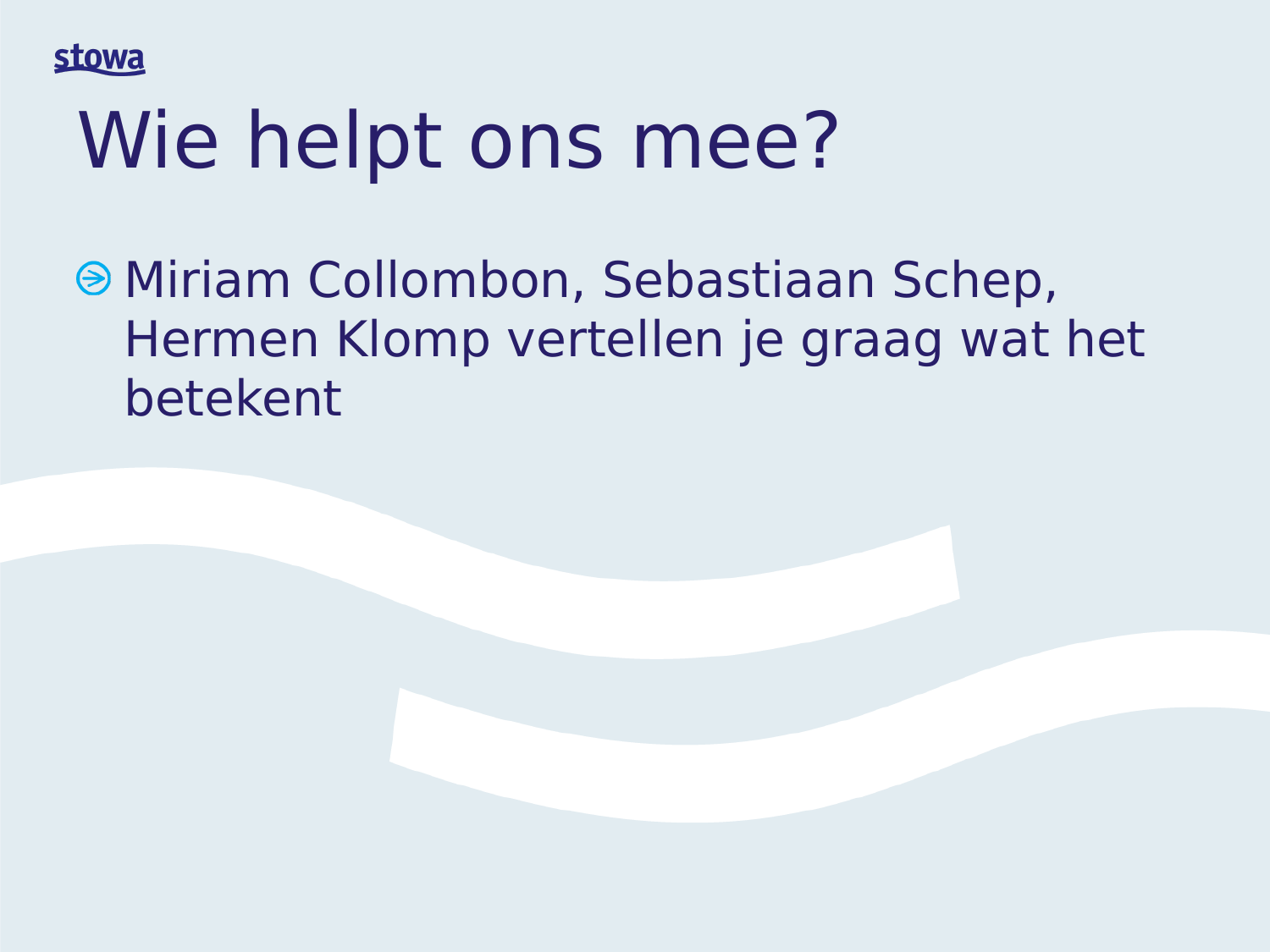

# Wie helpt ons mee?
Miriam Collombon, Sebastiaan Schep, Hermen Klomp vertellen je graag wat het betekent